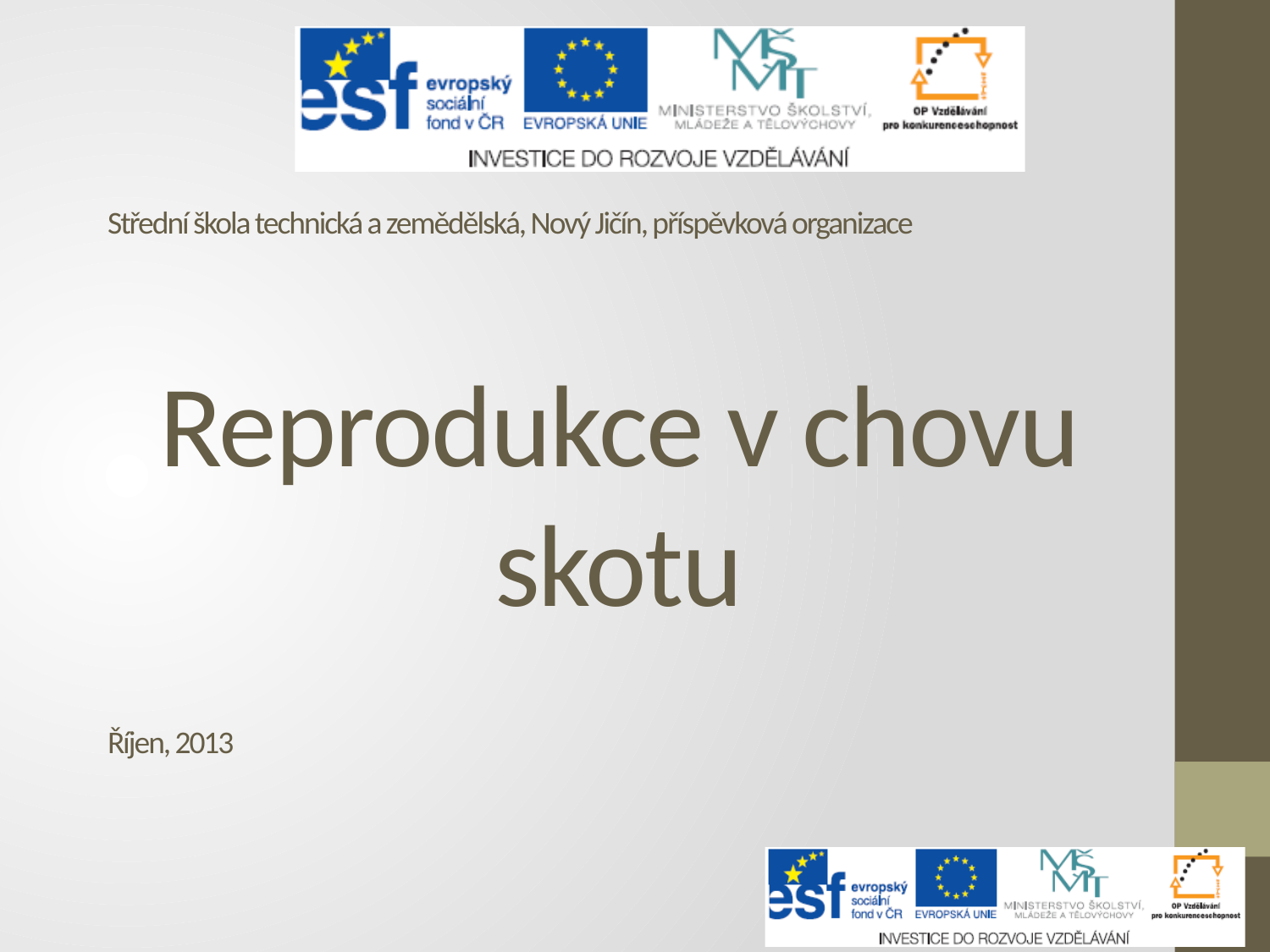

Střední škola technická a zemědělská, Nový Jičín, příspěvková organizace
# Reprodukce v chovu skotu
Říjen, 2013